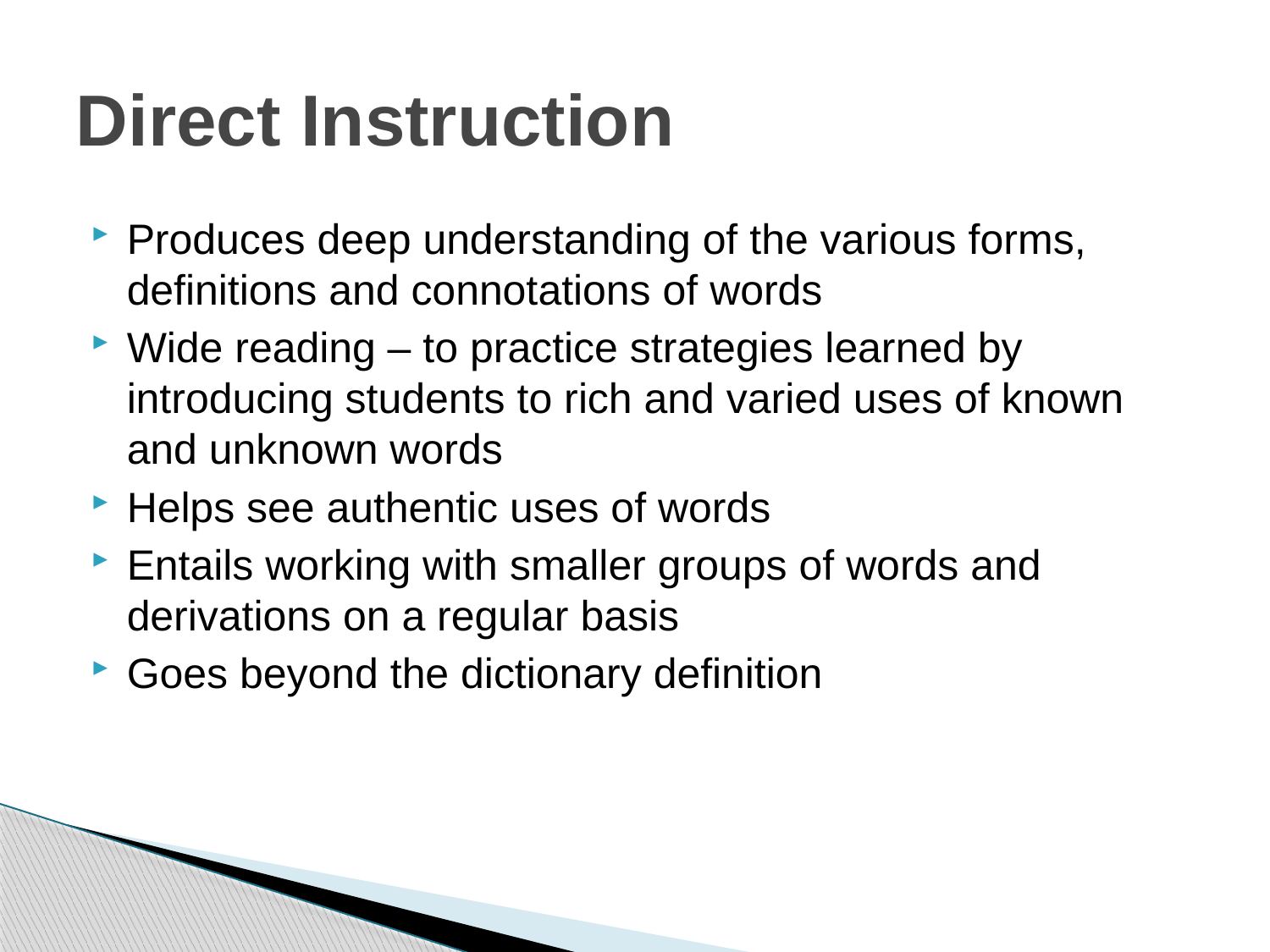

# Direct Instruction
Produces deep understanding of the various forms, definitions and connotations of words
Wide reading – to practice strategies learned by introducing students to rich and varied uses of known and unknown words
Helps see authentic uses of words
Entails working with smaller groups of words and derivations on a regular basis
Goes beyond the dictionary definition